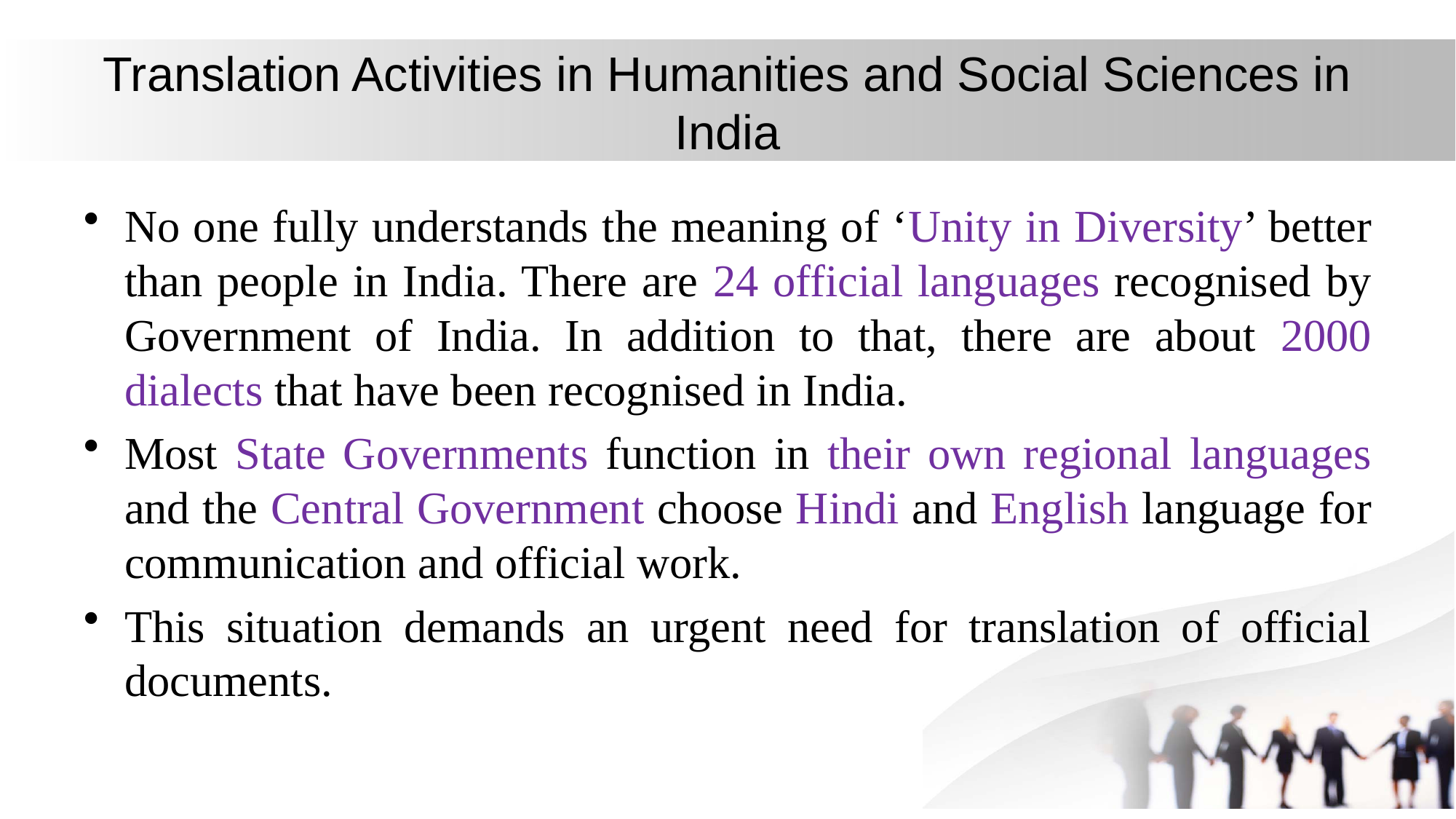

# Translation Activities in Humanities and Social Sciences in India
No one fully understands the meaning of ‘Unity in Diversity’ better than people in India. There are 24 official languages recognised by Government of India. In addition to that, there are about 2000 dialects that have been recognised in India.
Most State Governments function in their own regional languages and the Central Government choose Hindi and English language for communication and official work.
This situation demands an urgent need for translation of official documents.